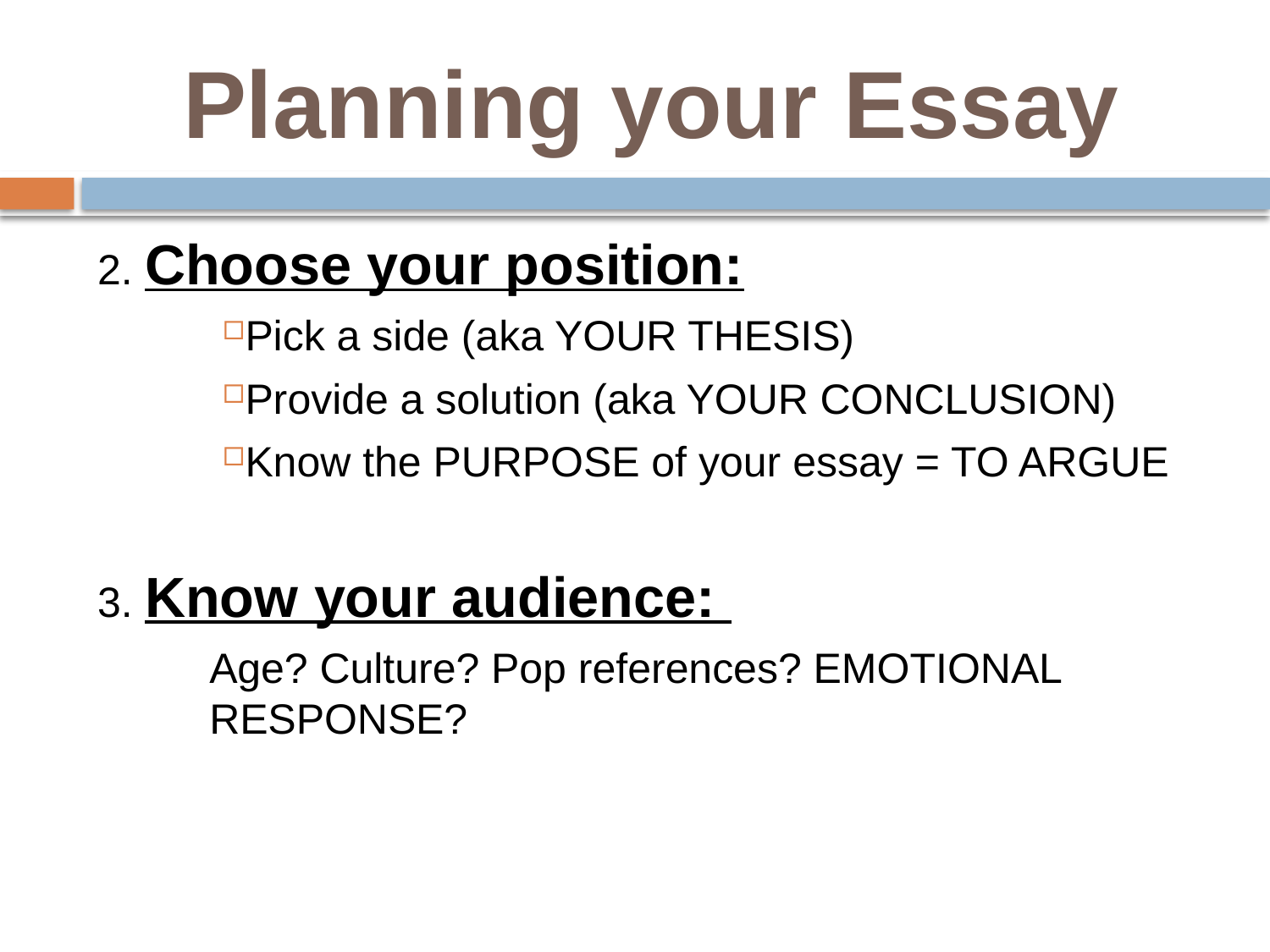

# Planning your Essay
2. Choose your position:
Pick a side (aka YOUR THESIS)
Provide a solution (aka YOUR CONCLUSION)
Know the PURPOSE of your essay = TO ARGUE

3. Know your audience:
Age? Culture? Pop references? EMOTIONAL RESPONSE?